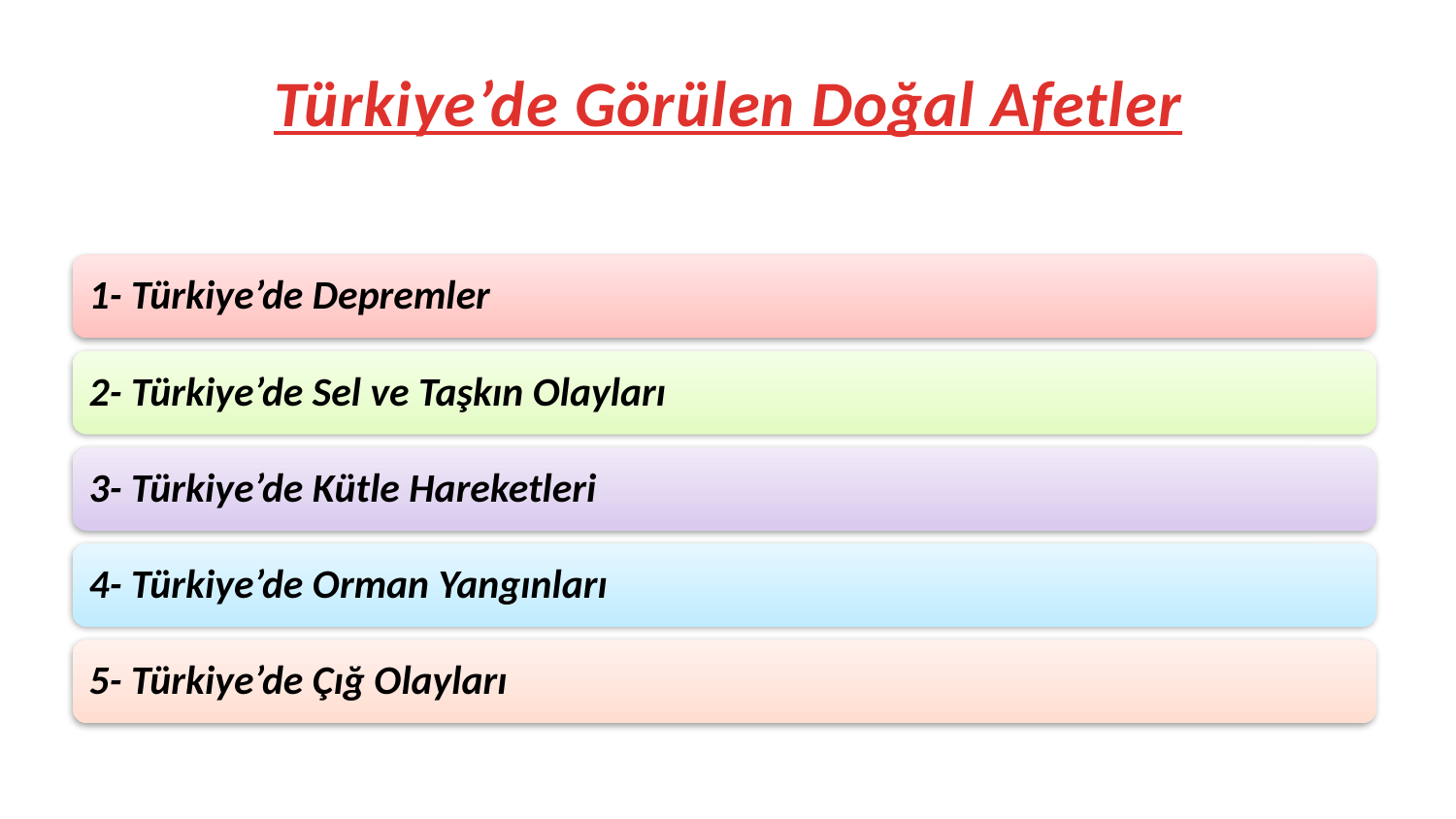

# Türkiye’de Görülen Doğal Afetler
1- Türkiye’de Depremler
2- Türkiye’de Sel ve Taşkın Olayları
3- Türkiye’de Kütle Hareketleri
4- Türkiye’de Orman Yangınları
5- Türkiye’de Çığ Olayları